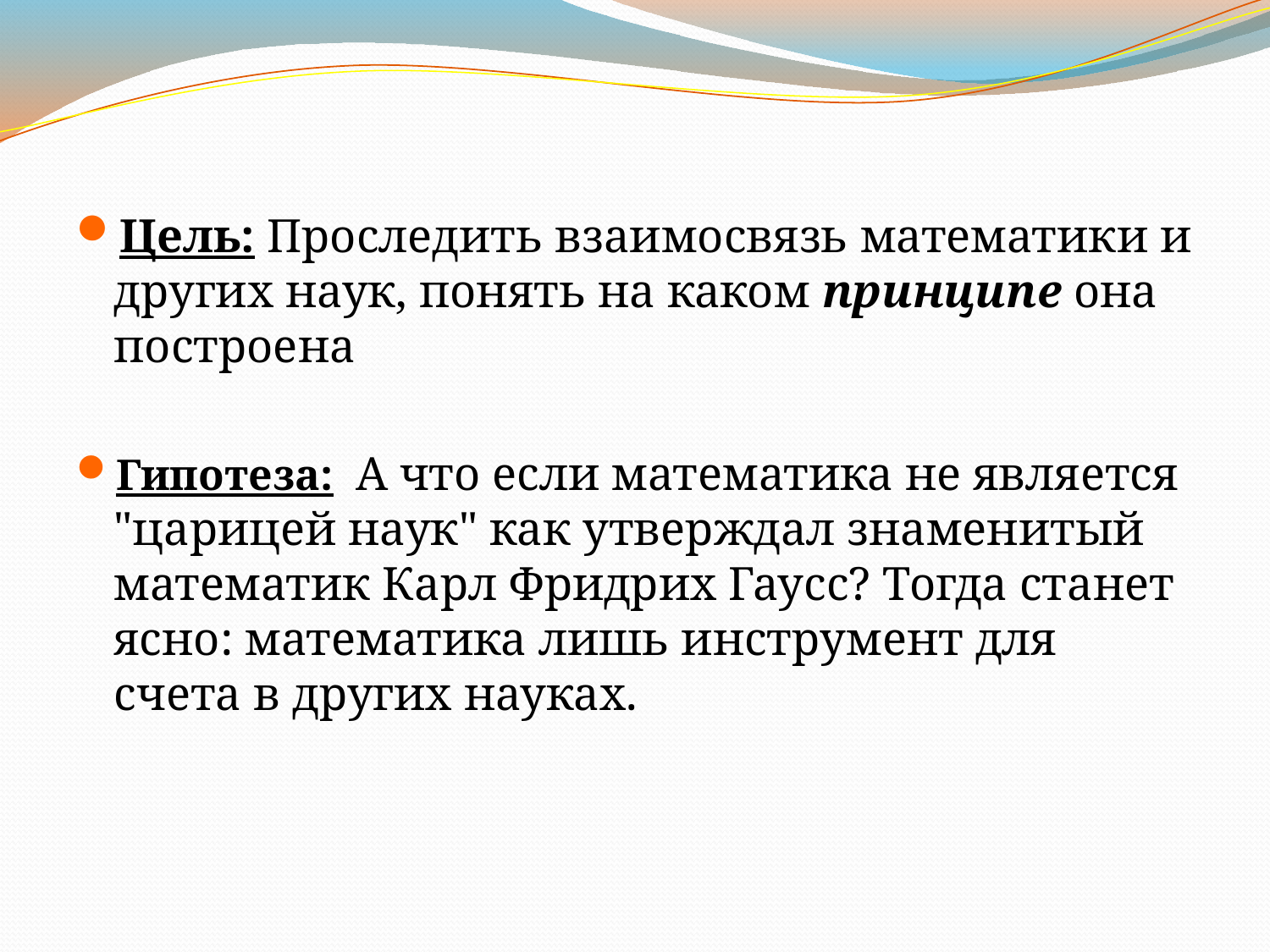

Цель: Проследить взаимосвязь математики и других наук, понять на каком принципе она построена

Гипотеза:  А что если математика не является "царицей наук" как утверждал знаменитый математик Карл Фридрих Гаусс? Тогда станет ясно: математика лишь инструмент для счета в других науках.